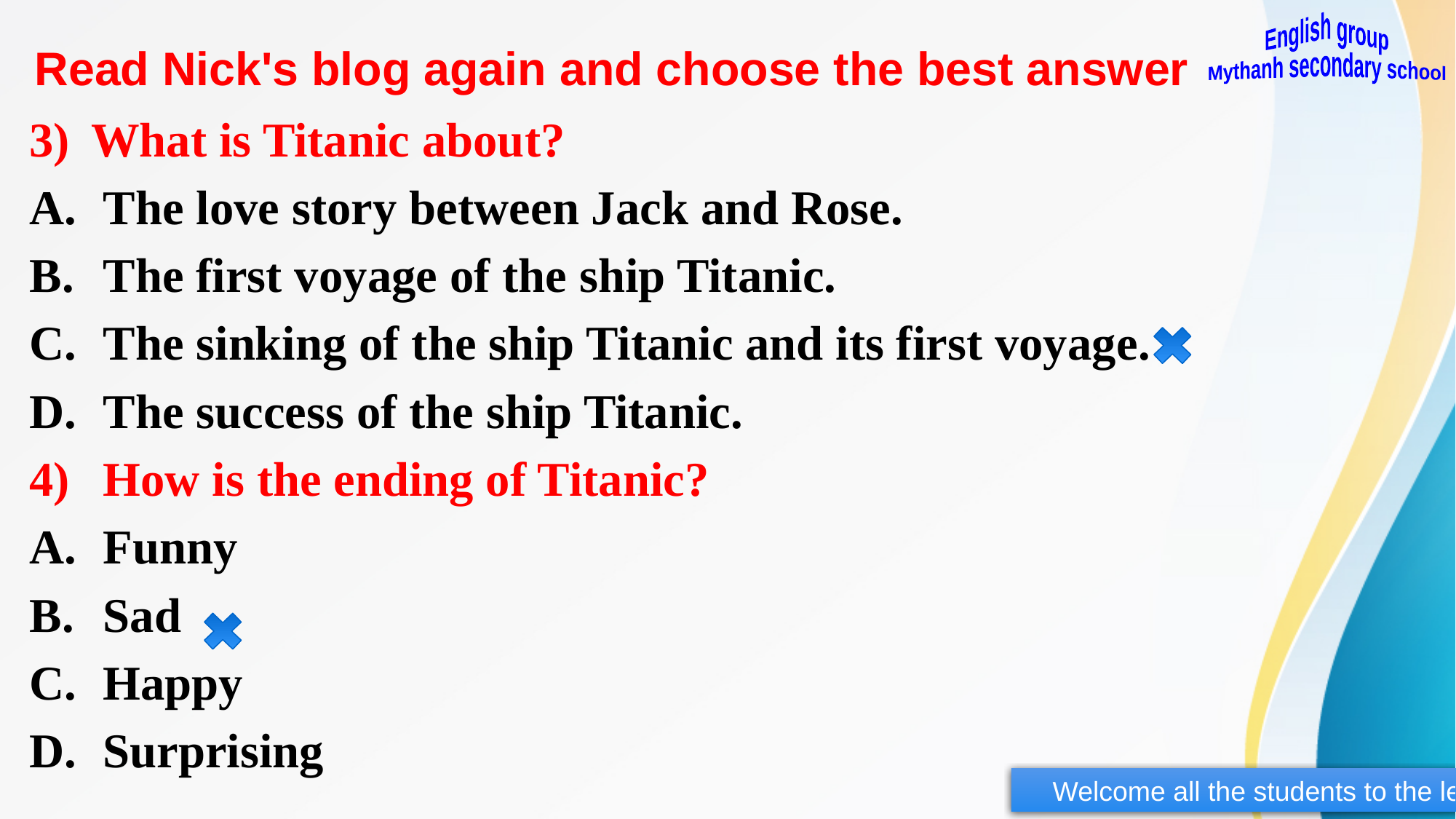

English group
Mythanh secondary school
Read Nick's blog again and choose the best answer
What is Titanic about?
 The love story between Jack and Rose.
 The first voyage of the ship Titanic.
 The sinking of the ship Titanic and its first voyage.
 The success of the ship Titanic.
 How is the ending of Titanic?
 Funny
 Sad
 Happy
 Surprising

    Welcome all the students to the lessons of English group - My Thanh Secondary school.